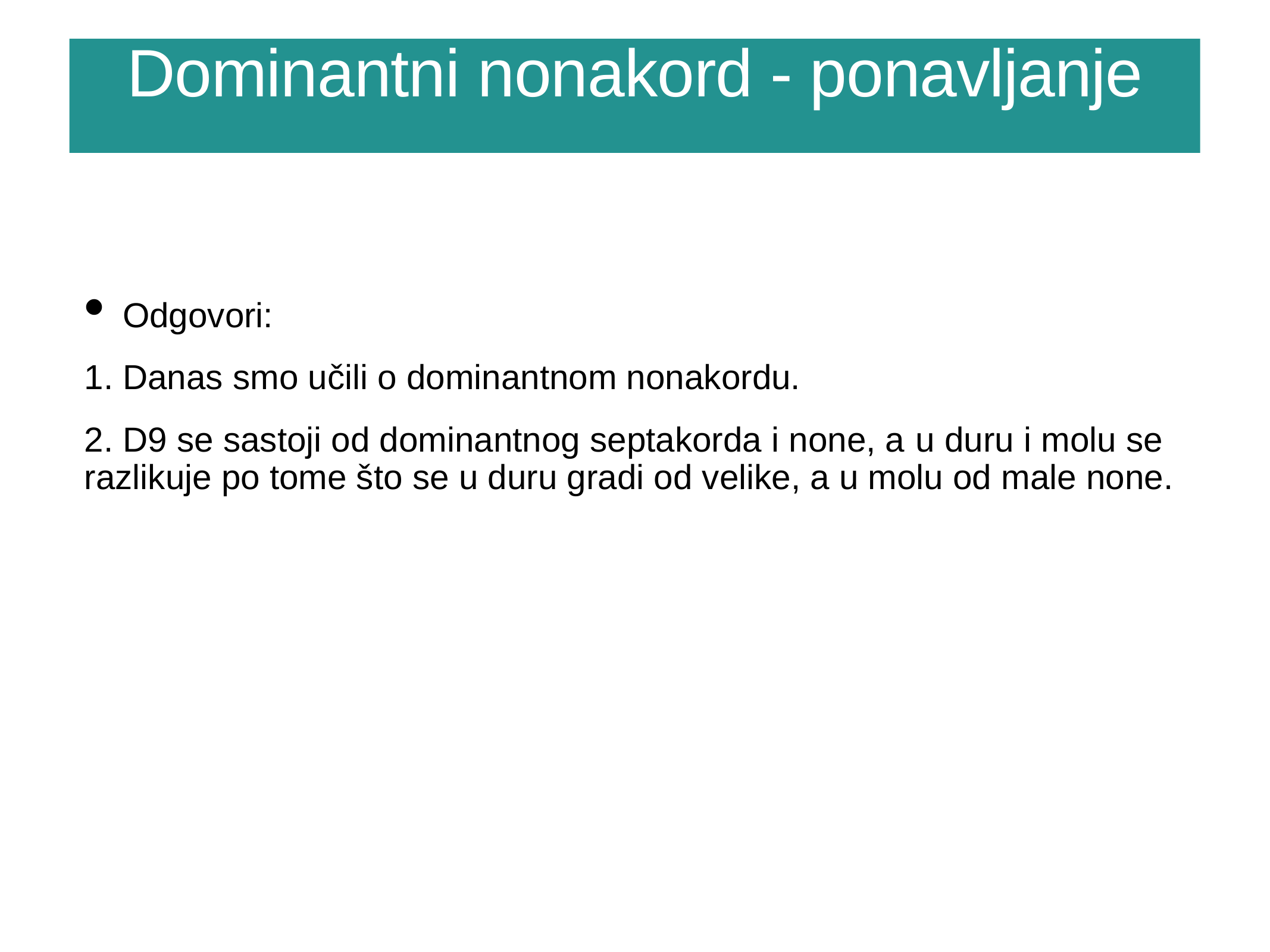

# Ponavljanje
Dominantni nonakord - ponavljanje
Odgovori:
1. Danas smo učili o dominantnom nonakordu.
2. D9 se sastoji od dominantnog septakorda i none, a u duru i molu se razlikuje po tome što se u duru gradi od velike, a u molu od male none.